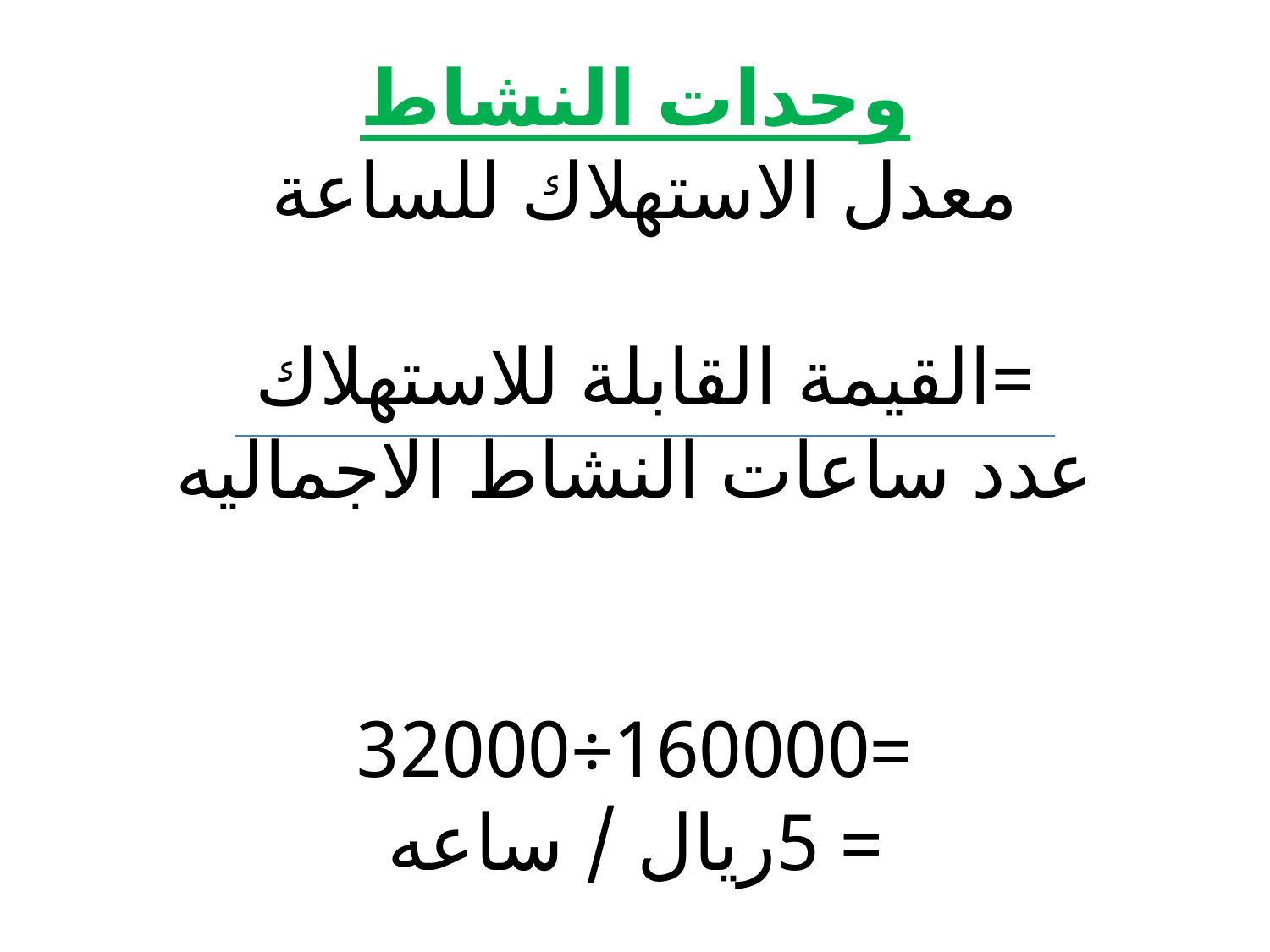

# وحدات النشاط معدل الاستهلاك للساعة =القيمة القابلة للاستهلاك عدد ساعات النشاط الاجماليه =160000÷32000 = 5ريال / ساعه